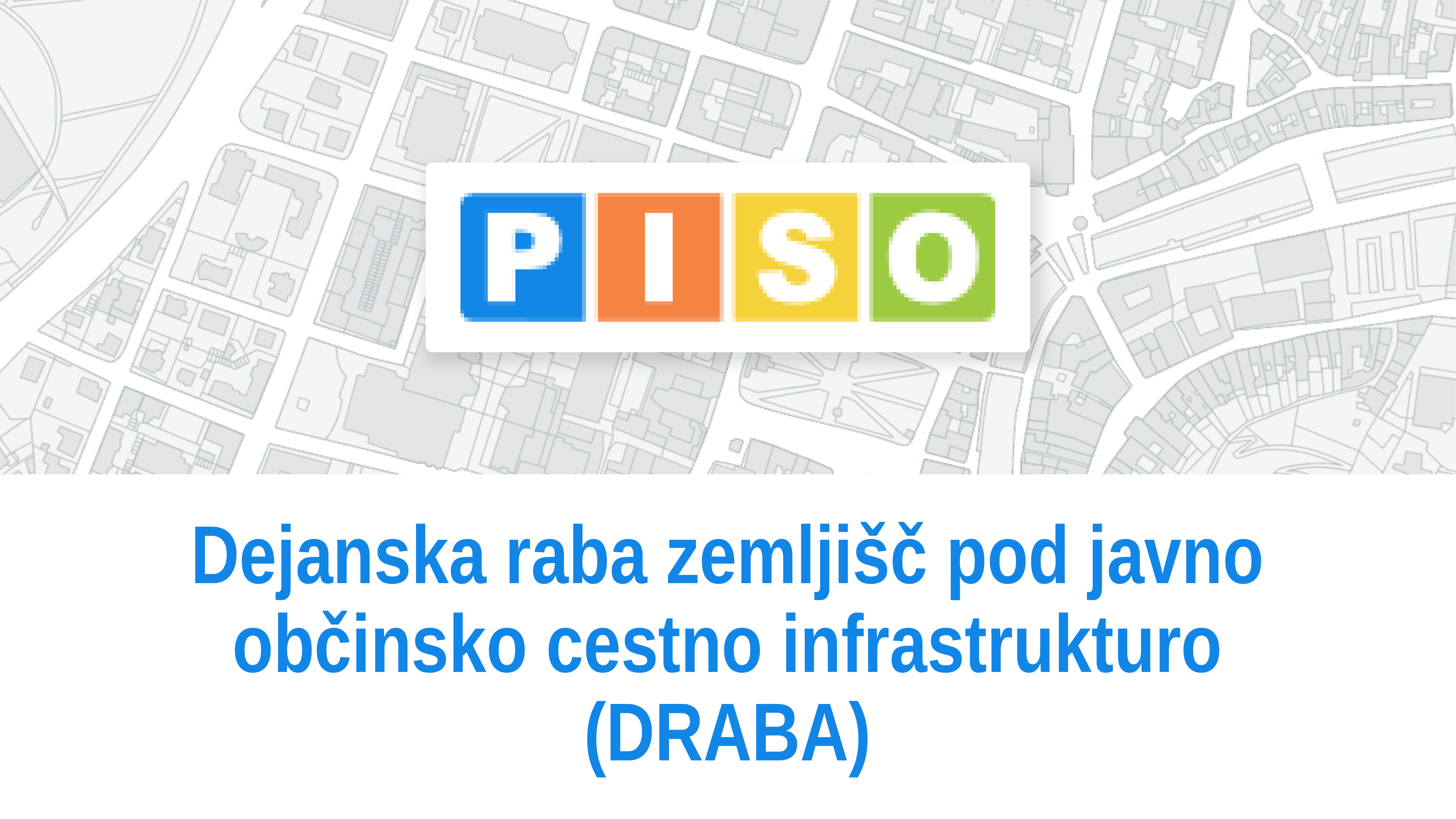

# Dejanska raba zemljišč pod javno občinsko cestno infrastrukturo (DRABA)